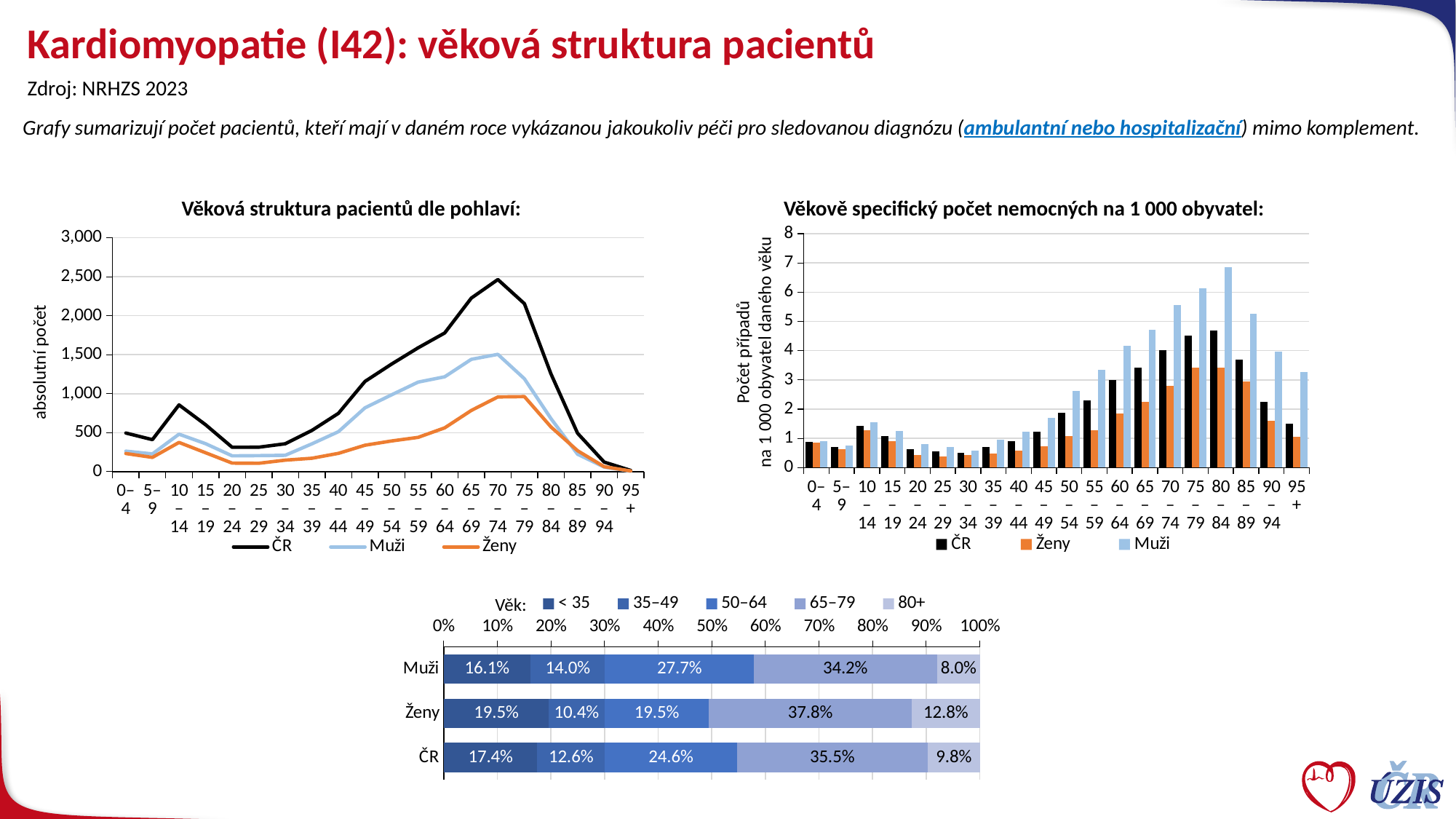

# Kardiomyopatie (I42): věková struktura pacientů
Zdroj: NRHZS 2023
Grafy sumarizují počet pacientů, kteří mají v daném roce vykázanou jakoukoliv péči pro sledovanou diagnózu (ambulantní nebo hospitalizační) mimo komplement.
Věková struktura pacientů dle pohlaví:
Věkově specifický počet nemocných na 1 000 obyvatel:
Počet případů
na 1 000 obyvatel daného věku

### Chart

| Category | ČR | Ženy | Muži |
|---|---|---|---|
| 0–4 | 0.8817072411984819 | 0.8480375029117168 | 0.9138512750483855 |
| 5–9 | 0.703481635021404 | 0.6425065479492454 | 0.7614848955463153 |
| 10–14 | 1.4171575395761111 | 1.2697402280792047 | 1.5581975444620817 |
| 15–19 | 1.0813937404906508 | 0.8964904060769506 | 1.2568619762491597 |
| 20–24 | 0.6197798890336582 | 0.44111690801108405 | 0.7940512652013878 |
| 25–29 | 0.5505632753254723 | 0.3869511474176385 | 0.7073689993819106 |
| 30–34 | 0.5050946840900817 | 0.42776791856223734 | 0.5788376939106274 |
| 35–39 | 0.7154168960102999 | 0.4753442791486916 | 0.945479970126011 |
| 40–44 | 0.9071581814631685 | 0.5824775870060405 | 1.2182263763820813 |
| 45–49 | 1.2322439289640106 | 0.7346392141310778 | 1.7123216070315996 |
| 50–54 | 1.8640411601900242 | 1.0769352718168226 | 2.6330265919663316 |
| 55–59 | 2.309331209543104 | 1.280476802998644 | 3.3356945444410897 |
| 60–64 | 2.985269983185832 | 1.849785563114881 | 4.16628153382151 |
| 65–69 | 3.4087098201775405 | 2.2592723703940347 | 4.715684477838574 |
| 70–74 | 4.020330078236537 | 2.8018488111863595 | 5.561488631282542 |
| 75–79 | 4.527881665756188 | 3.4207525655644244 | 6.130961871795003 |
| 80–84 | 4.690881047043584 | 3.409598048258011 | 6.864595846919512 |
| 85–89 | 3.691473669234974 | 2.9595889582026826 | 5.250820440693859 |
| 90–94 | 2.2523759819809923 | 1.608727345851243 | 3.9794954809119116 |
| 95+ | 1.492955118036764 | 1.0500525026251313 | 3.2618825722273996 |

### Chart

| Category | ČR | Muži | Ženy |
|---|---|---|---|
| 0–4 | 496.0 | 263.0 | 233.0 |
| 5–9 | 411.0 | 228.0 | 183.0 |
| 10–14 | 856.0 | 481.0 | 375.0 |
| 15–19 | 602.0 | 359.0 | 243.0 |
| 20–24 | 313.0 | 203.0 | 110.0 |
| 25–29 | 314.0 | 206.0 | 108.0 |
| 30–34 | 358.0 | 210.0 | 148.0 |
| 35–39 | 529.0 | 357.0 | 172.0 |
| 40–44 | 748.0 | 513.0 | 235.0 |
| 45–49 | 1158.0 | 819.0 | 339.0 |
| 50–54 | 1380.0 | 986.0 | 394.0 |
| 55–59 | 1589.0 | 1149.0 | 440.0 |
| 60–64 | 1779.0 | 1217.0 | 562.0 |
| 65–69 | 2226.0 | 1441.0 | 785.0 |
| 70–74 | 2464.0 | 1505.0 | 959.0 |
| 75–79 | 2155.0 | 1192.0 | 963.0 |
| 80–84 | 1253.0 | 680.0 | 573.0 |
| 85–89 | 493.0 | 224.0 | 269.0 |
| 90–94 | 123.0 | 59.0 | 64.0 |
| 95+ | 16.0 | 7.0 | 9.0 |
absolutní počet

### Chart

| Category | < 35 | 35–49 | 50–64 | 65–79 | 80+ |
|---|---|---|---|---|---|
| Muži | 0.1611703446565832 | 0.13959831391024052 | 0.27704768989172657 | 0.34201173650714933 | 0.08017191503430035 |
| Ženy | 0.1954215522054718 | 0.1041317699609157 | 0.19486320491345616 | 0.3778615298715801 | 0.1277219430485762 |
| ČR | 0.173908529304885 | 0.12640813995743133 | 0.24648289466853554 | 0.35534444271401133 | 0.0978559933551368 |
Věk: